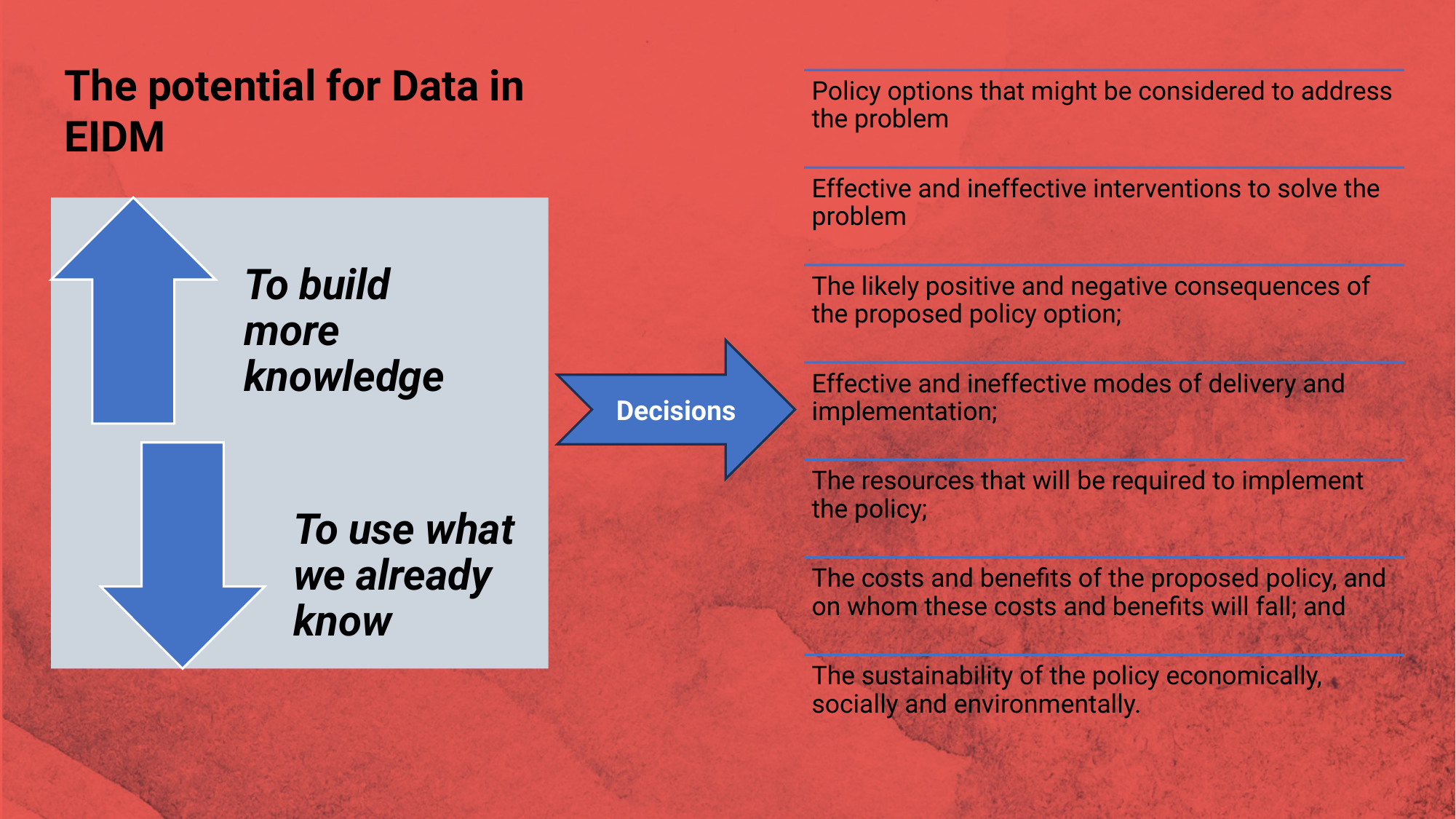

The potential for Data in EIDM
Policy options that might be considered to address the problem
Effective and ineffective interventions to solve the problem
The likely positive and negative consequences of the proposed policy option;
Effective and ineffective modes of delivery and implementation;
The resources that will be required to implement the policy;
The costs and benefits of the proposed policy, and on whom these costs and benefits will fall; and
The sustainability of the policy economically, socially and environmentally.

To build more knowledge

To use what we already know
Decisions